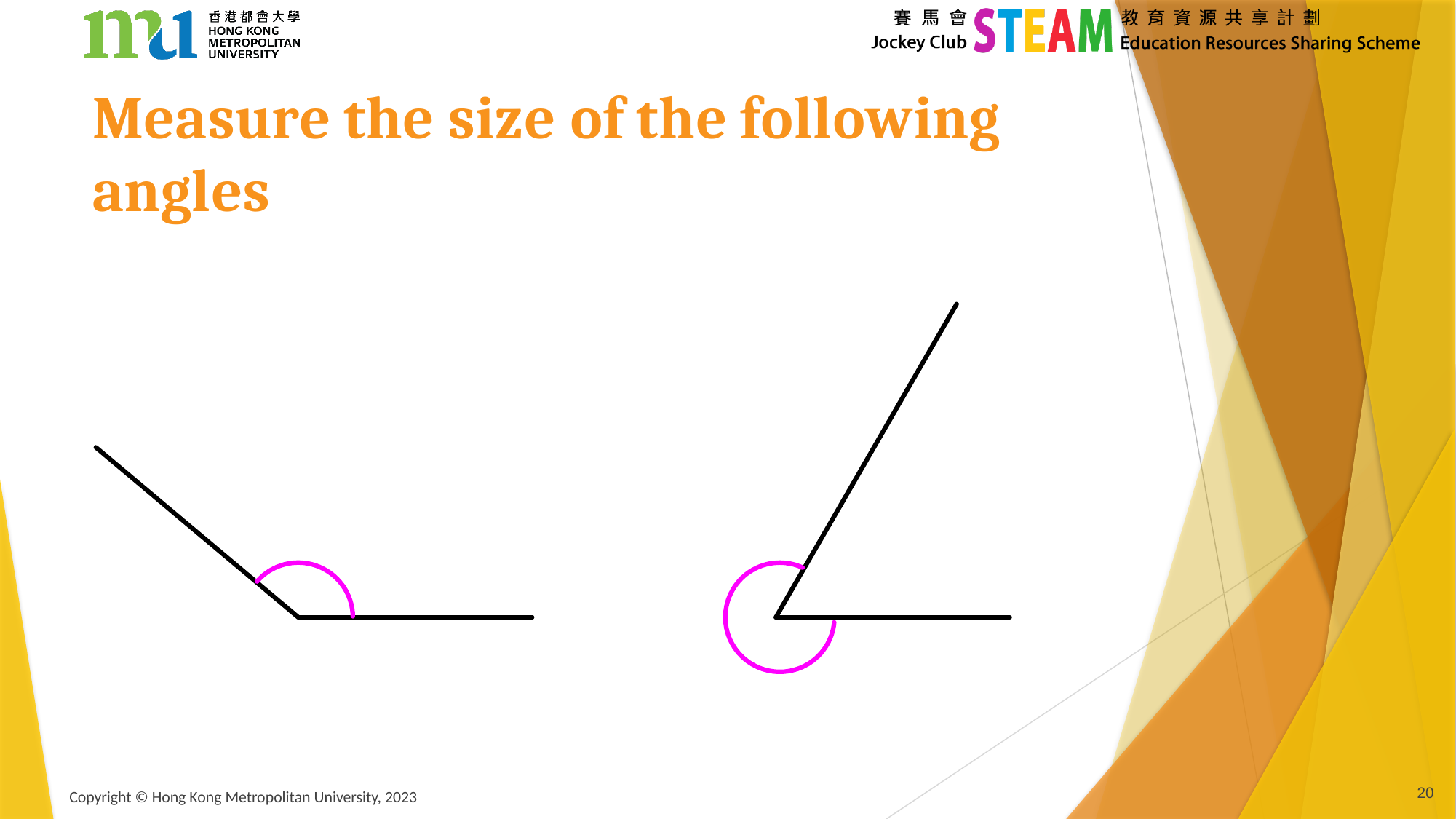

# Measure the size of the following angles

20